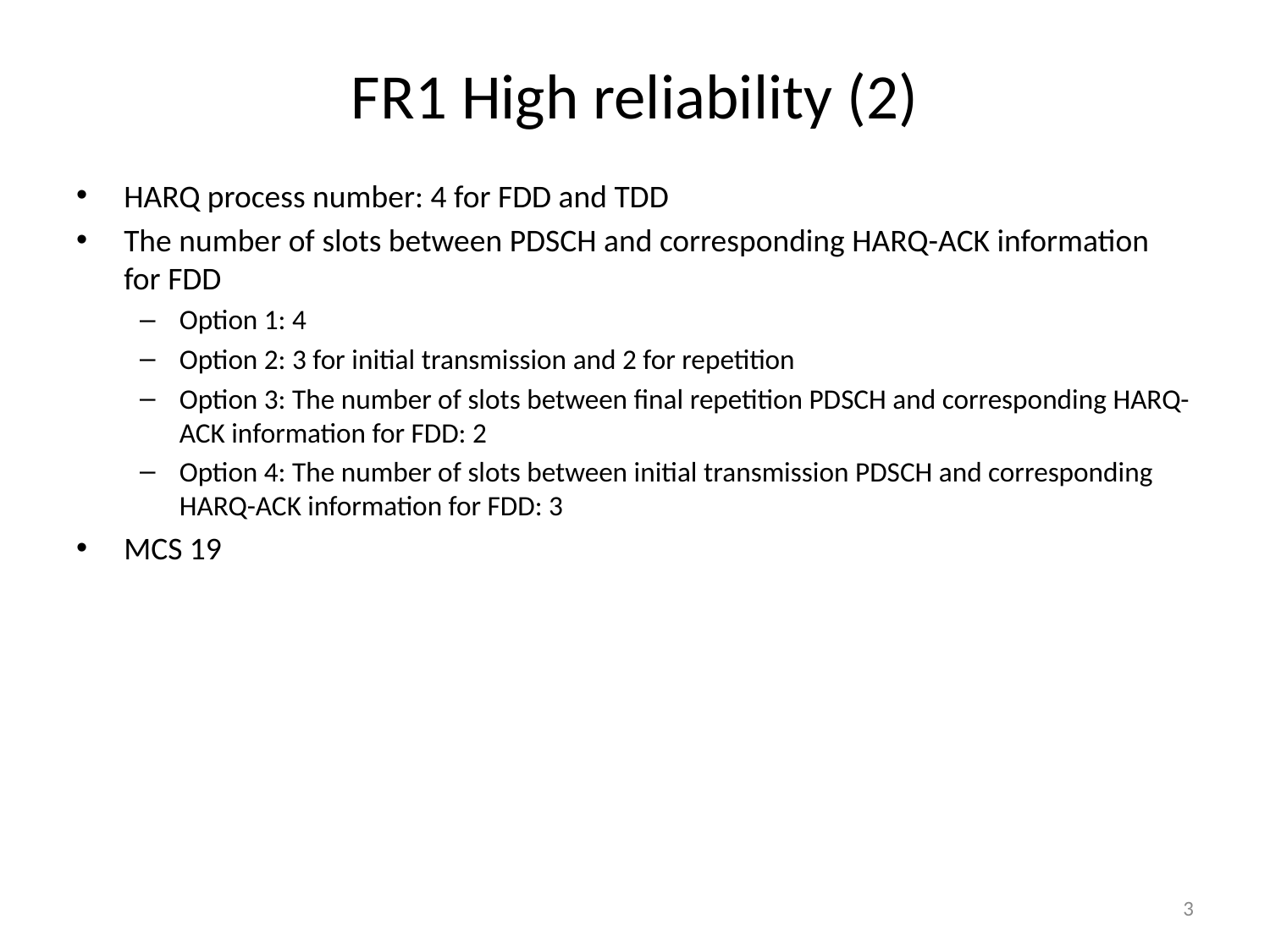

# FR1 High reliability (2)
HARQ process number: 4 for FDD and TDD
The number of slots between PDSCH and corresponding HARQ-ACK information for FDD
Option 1: 4
Option 2: 3 for initial transmission and 2 for repetition
Option 3: The number of slots between final repetition PDSCH and corresponding HARQ-ACK information for FDD: 2
Option 4: The number of slots between initial transmission PDSCH and corresponding HARQ-ACK information for FDD: 3
MCS 19
3